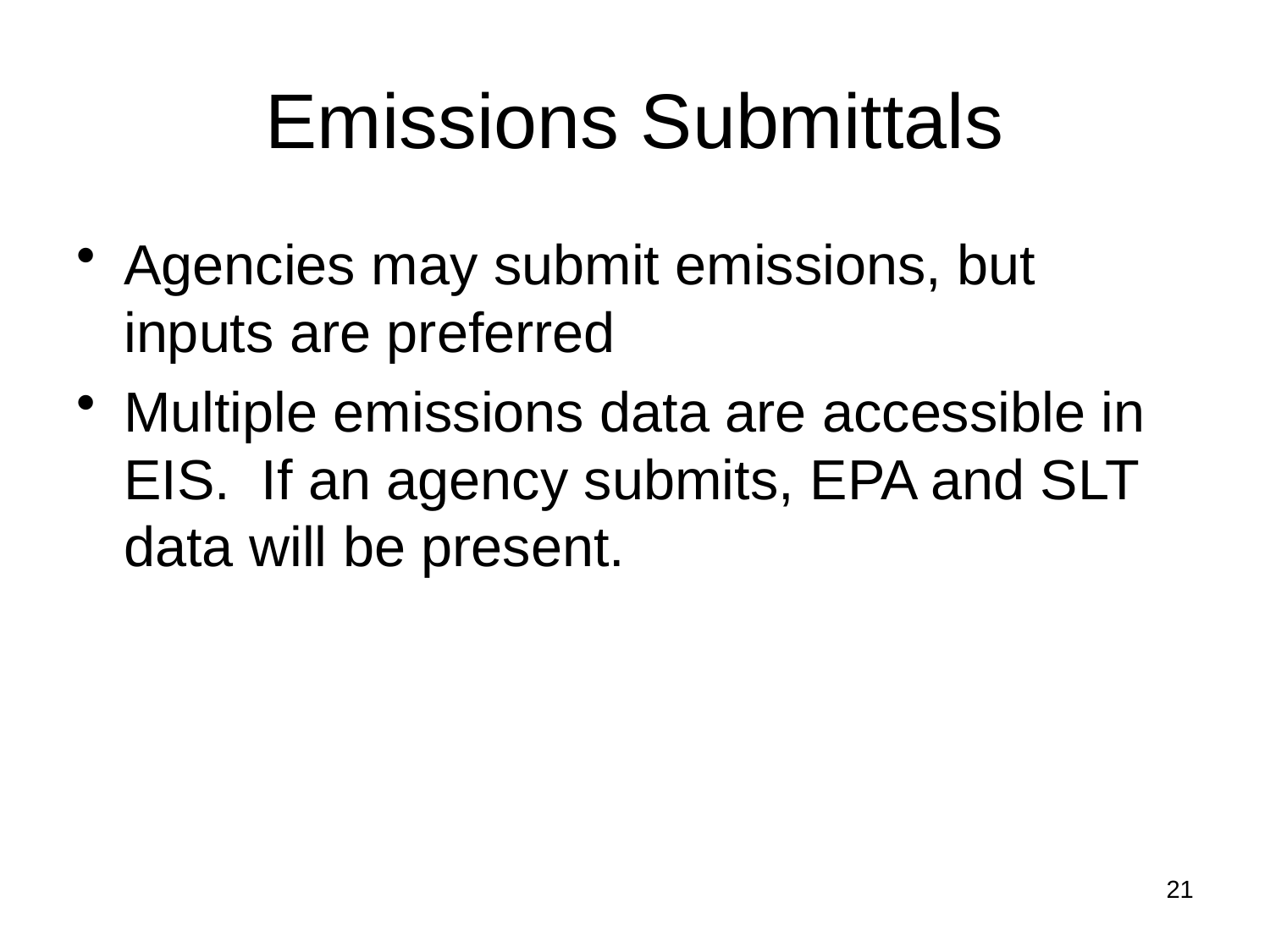

# Emissions Submittals
Agencies may submit emissions, but inputs are preferred
Multiple emissions data are accessible in EIS.  If an agency submits, EPA and SLT data will be present.
21